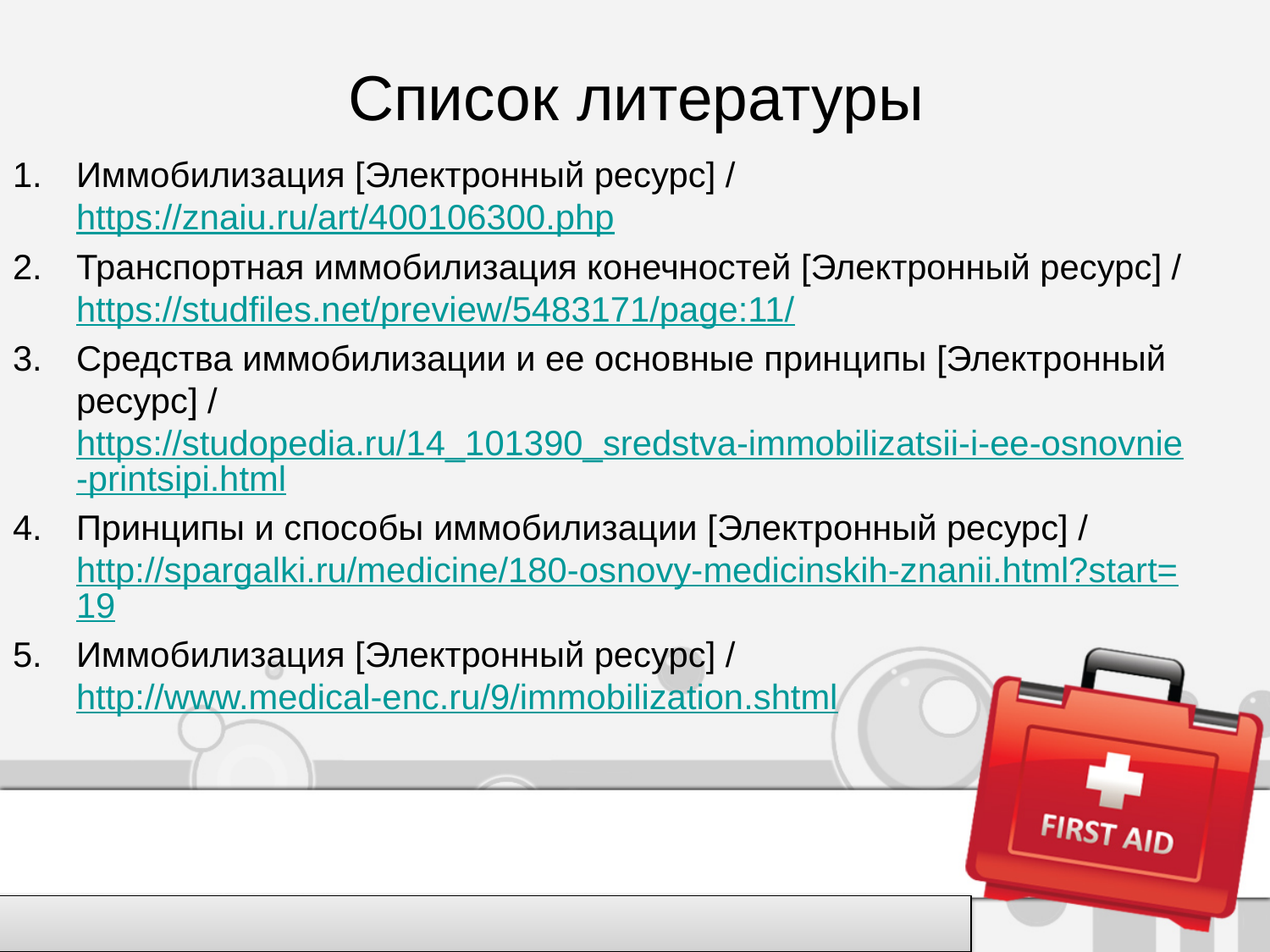

# Список литературы
Иммобилизация [Электронный ресурс] / https://znaiu.ru/art/400106300.php
Транспортная иммобилизация конечностей [Электронный ресурс] / https://studfiles.net/preview/5483171/page:11/
Средства иммобилизации и ее основные принципы [Электронный ресурс] / https://studopedia.ru/14_101390_sredstva-immobilizatsii-i-ee-osnovnie-printsipi.html
Принципы и способы иммобилизации [Электронный ресурс] / http://spargalki.ru/medicine/180-osnovy-medicinskih-znanii.html?start=19
Иммобилизация [Электронный ресурс] / http://www.medical-enc.ru/9/immobilization.shtml